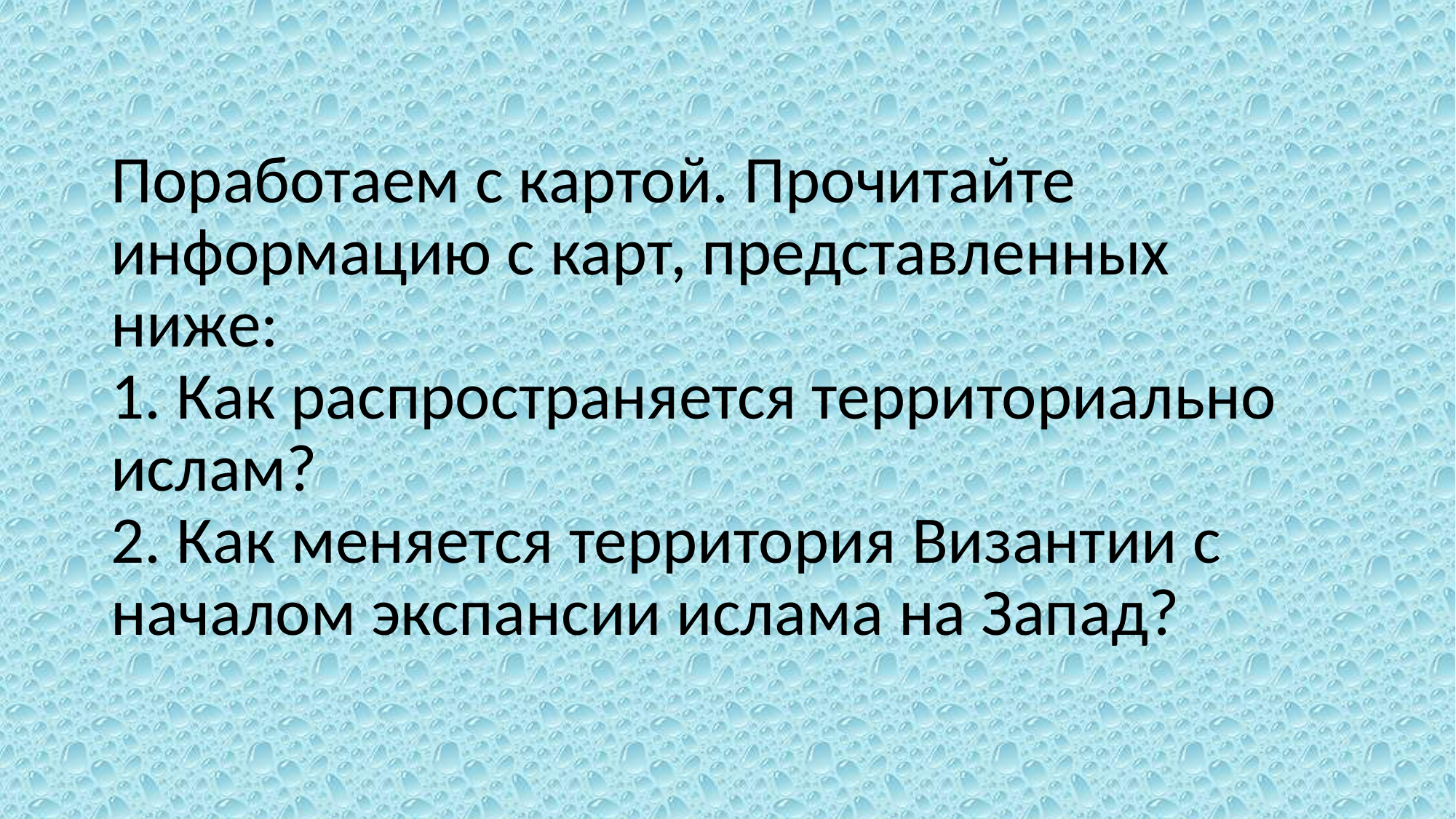

# Поработаем с картой. Прочитайте информацию с карт, представленных ниже: 1. Как распространяется территориально ислам? 2. Как меняется территория Византии с началом экспансии ислама на Запад?